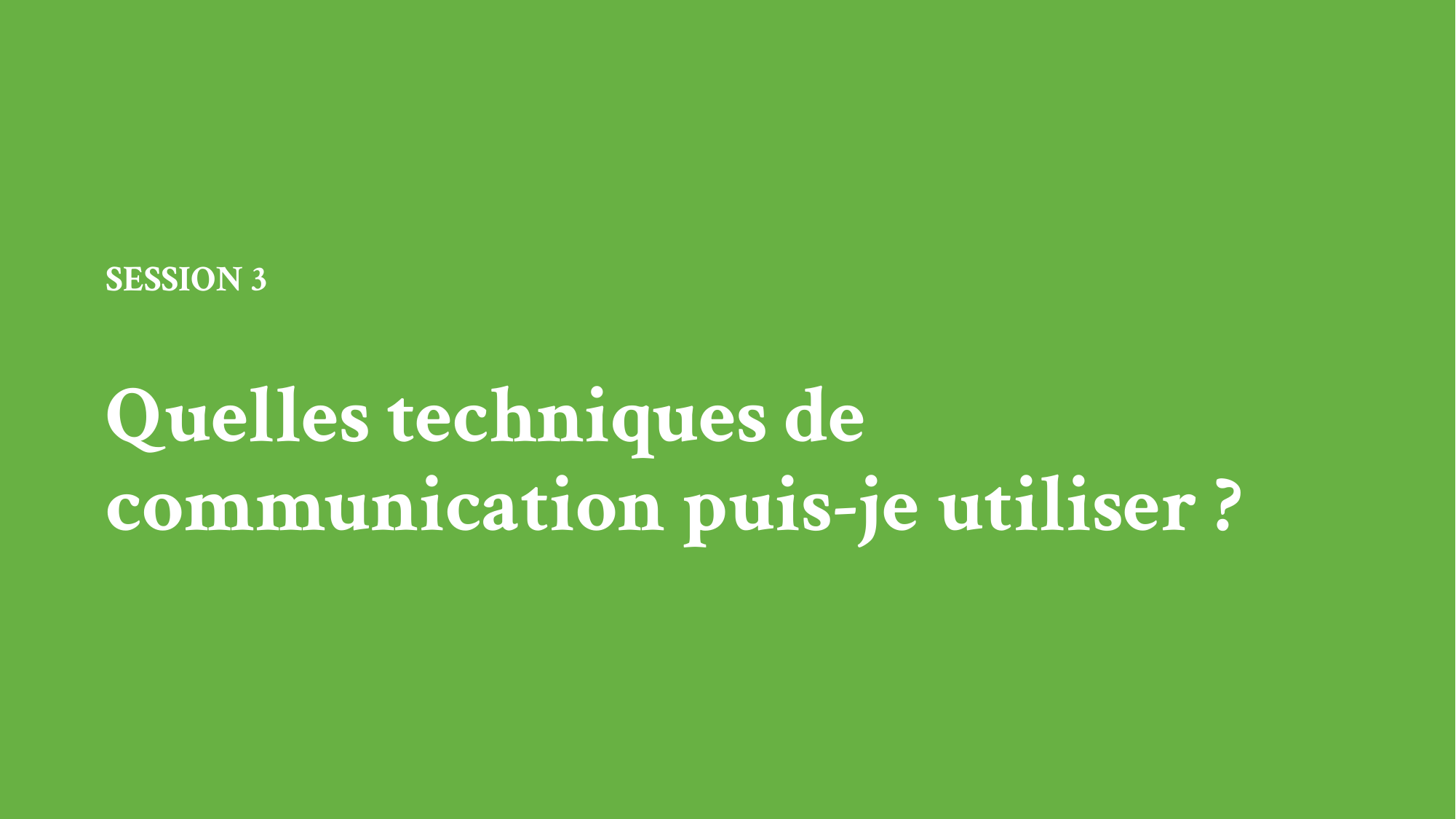

SESSION 3
Quelles techniques de communication puis-je utiliser ?